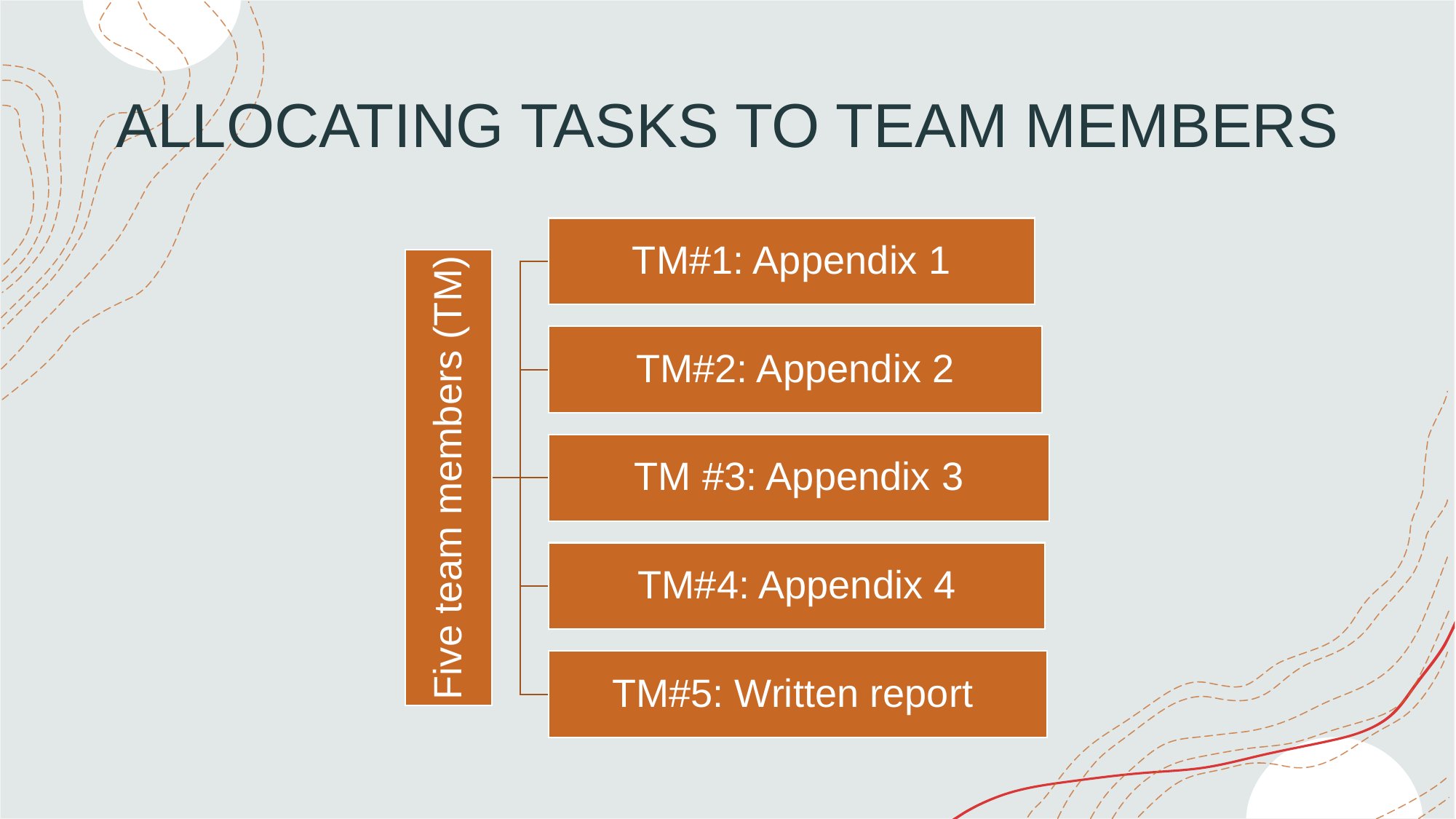

# ALLOCATING TASKS TO TEAM MEMBERS

Five team members (TM)
TM#1: Appendix 1
TM#2: Appendix 2
TM #3: Appendix 3
TM#4: Appendix 4
TM#5: Written report